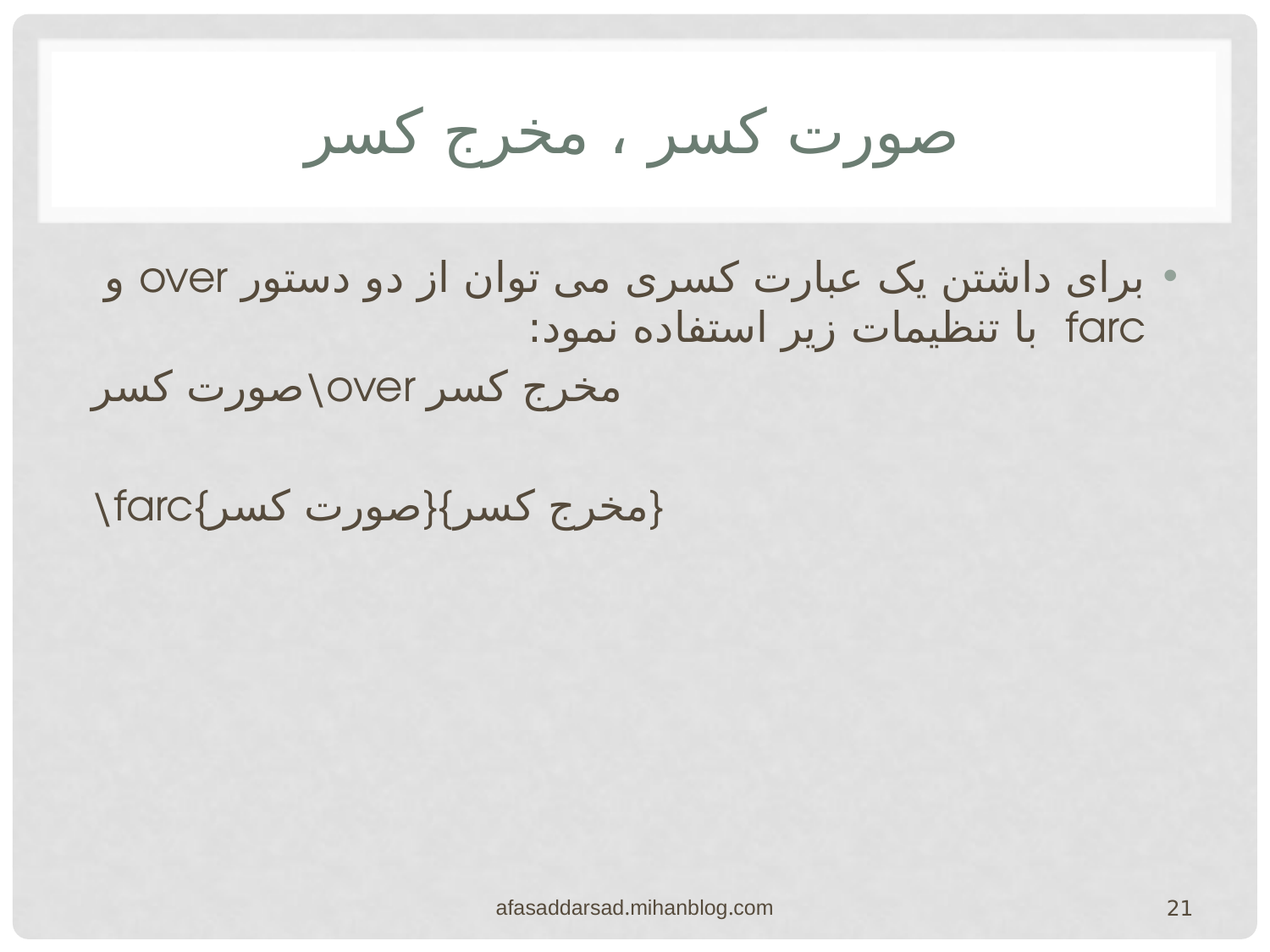

# صورت کسر ، مخرج کسر
برای داشتن یک عبارت کسری می توان از دو دستور over و farc  با تنظیمات زیر استفاده نمود:
صورت کسر\over مخرج کسر

\farc{صورت کسر}{مخرج کسر}
afasaddarsad.mihanblog.com
21